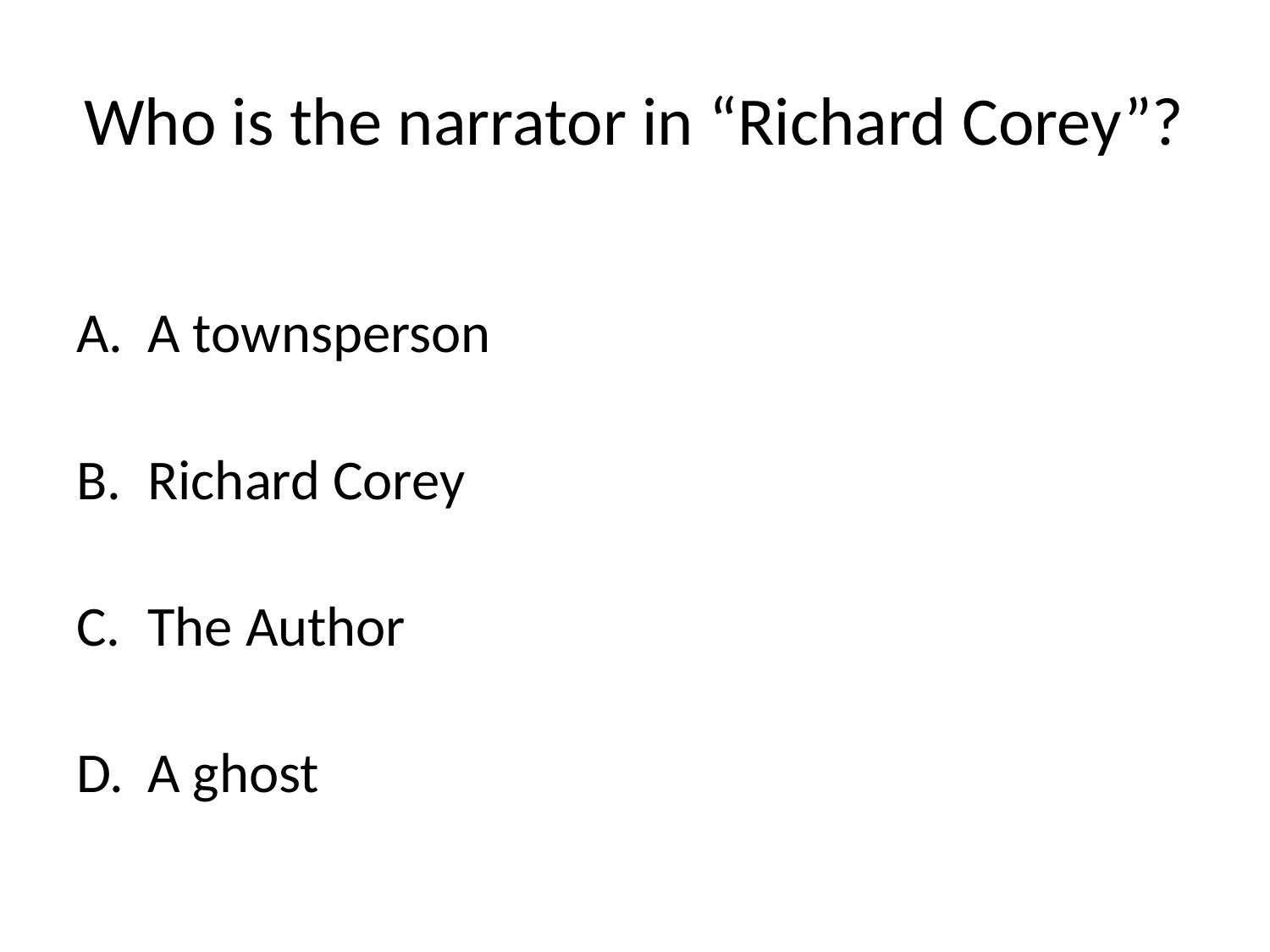

# Who is the narrator in “Richard Corey”?
A townsperson
Richard Corey
The Author
A ghost